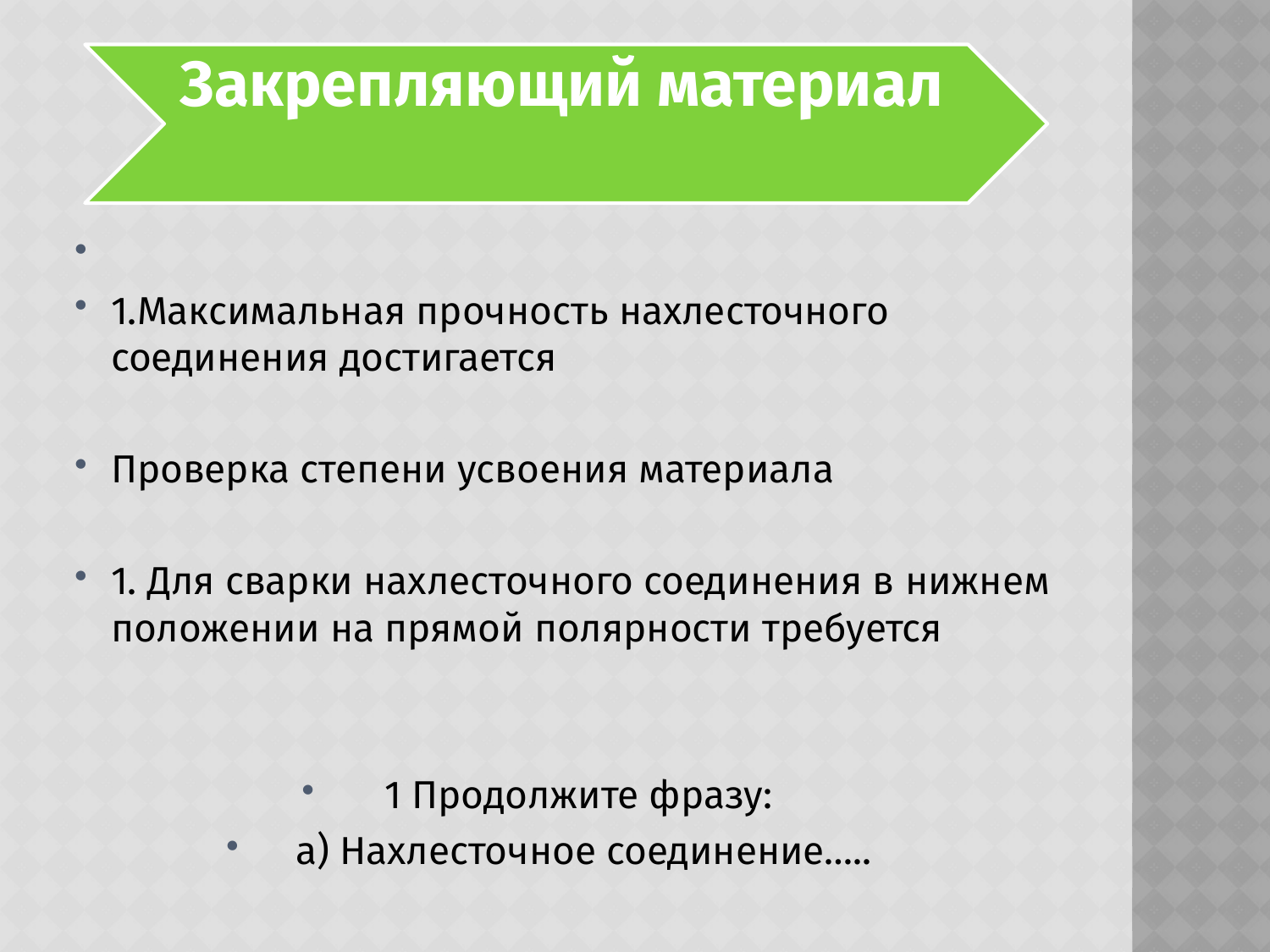

Закрепляющий материал

1.Максимальная прочность нахлесточного соединения достигается

Проверка степени усвоения материала

1. Для сварки нахлесточного соединения в нижнем положении на прямой полярности требуется

1 Продолжите фразу:
а) Нахлесточное соединение…..